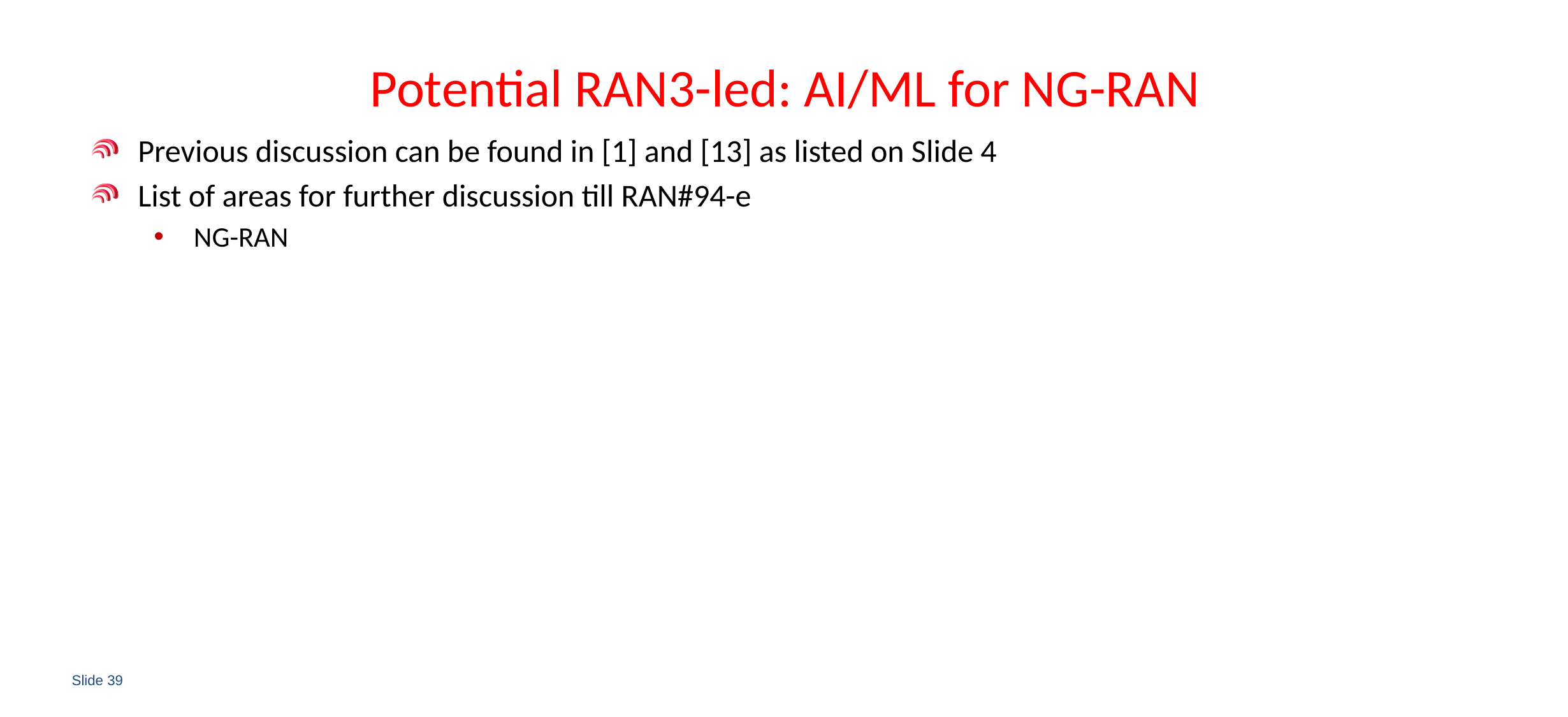

# Potential RAN3-led: AI/ML for NG-RAN
Previous discussion can be found in [1] and [13] as listed on Slide 4
List of areas for further discussion till RAN#94-e
NG-RAN